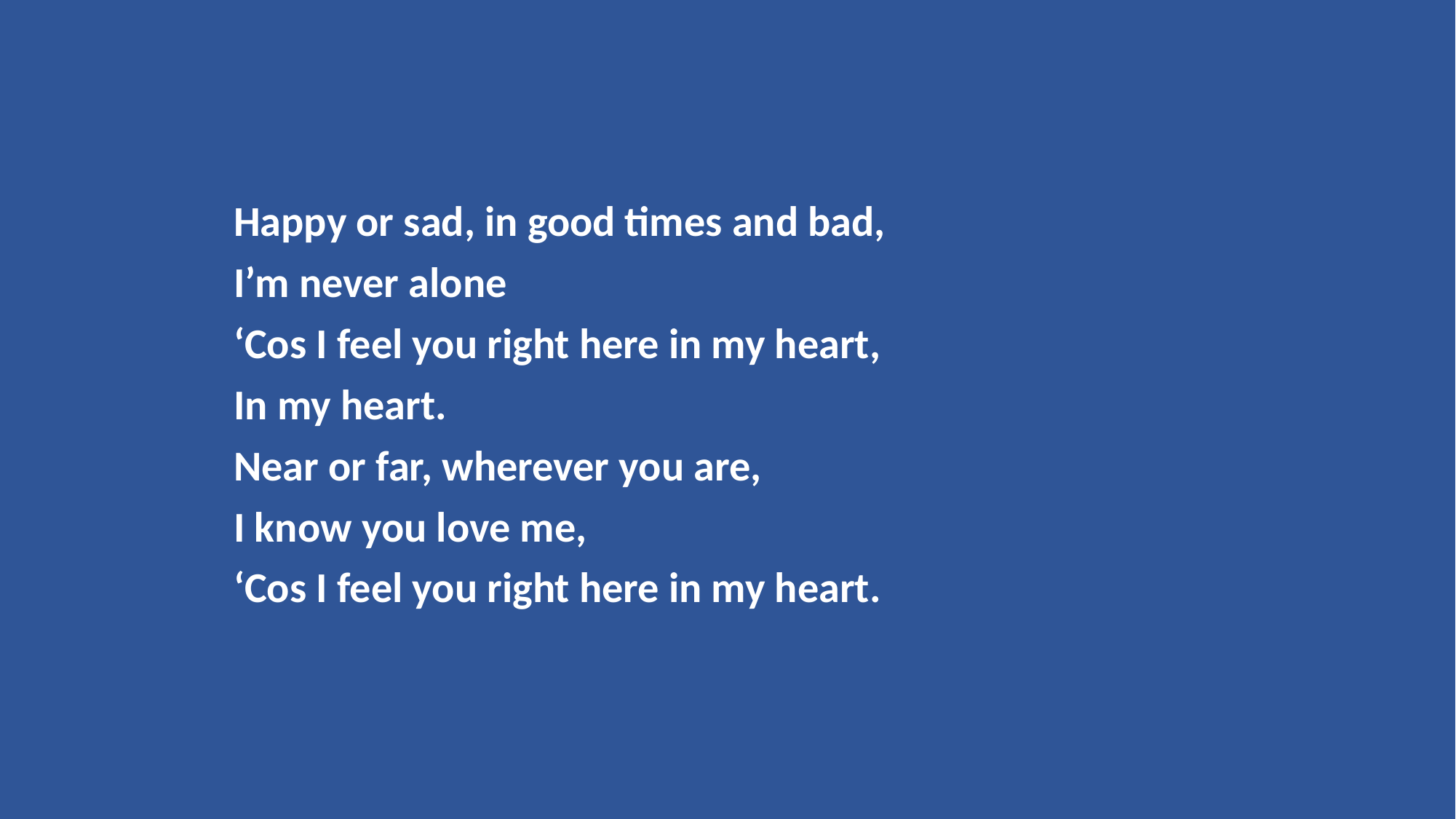

Happy or sad, in good times and bad,
I’m never alone
‘Cos I feel you right here in my heart,
In my heart.
Near or far, wherever you are,
I know you love me,
‘Cos I feel you right here in my heart.